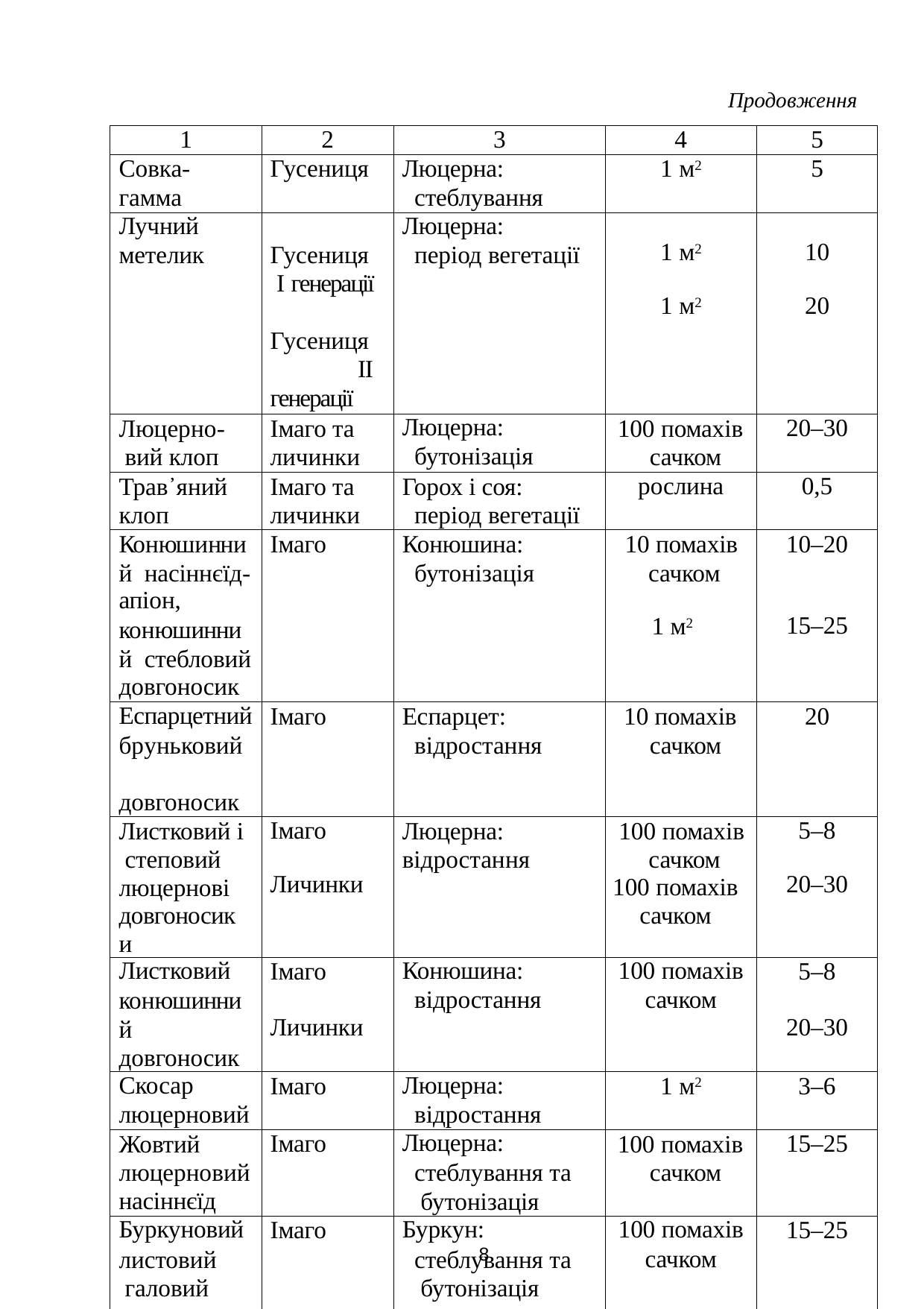

Продовження
| 1 | 2 | 3 | 4 | 5 |
| --- | --- | --- | --- | --- |
| Совка- гамма | Гусениця | Люцерна: стеблування | 1 м2 | 5 |
| Лучний метелик | Гусениця І генерації Гусениця ІІ генерації | Люцерна: період вегетації | 1 м2 1 м2 | 10 20 |
| Люцерно- вий клоп | Імаго та личинки | Люцерна: бутонізація | 100 помахів сачком | 20–30 |
| Трав᾿яний клоп | Імаго та личинки | Горох і соя: період вегетації | рослина | 0,5 |
| Конюшинний насіннєїд- апіон, конюшинний стебловий довгоносик | Імаго | Конюшина: бутонізація | 10 помахів сачком 1 м2 | 10–20 15–25 |
| Еспарцетний бруньковий довгоносик | Імаго | Еспарцет: відростання | 10 помахів сачком | 20 |
| Листковий і степовий люцернові довгоносики | Імаго Личинки | Люцерна: відростання | 100 помахів сачком 100 помахів сачком | 5–8 20–30 |
| Листковий конюшинний довгоносик | Імаго Личинки | Конюшина: відростання | 100 помахів сачком | 5–8 20–30 |
| Скосар люцерновий | Імаго | Люцерна: відростання | 1 м2 | 3–6 |
| Жовтий люцерновий насіннєїд | Імаго | Люцерна: стеблування та бутонізація | 100 помахів сачком | 15–25 |
| Буркуновий листовий галовий довгоносик | Імаго | Буркун: стеблування та бутонізація | 100 помахів сачком | 15–25 |
8